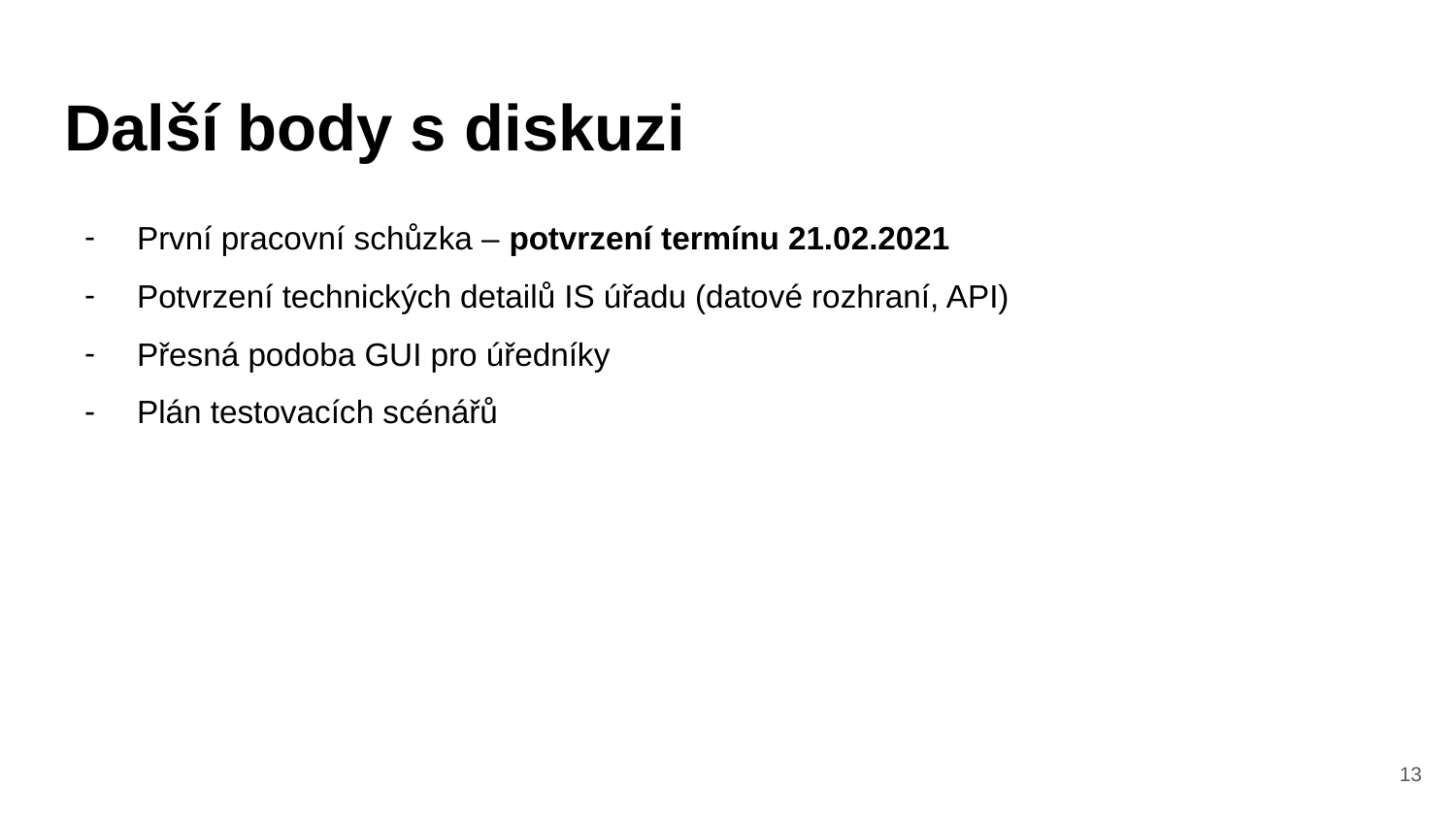

# Další body s diskuzi
První pracovní schůzka – potvrzení termínu 21.02.2021
Potvrzení technických detailů IS úřadu (datové rozhraní, API)
Přesná podoba GUI pro úředníky
Plán testovacích scénářů

13